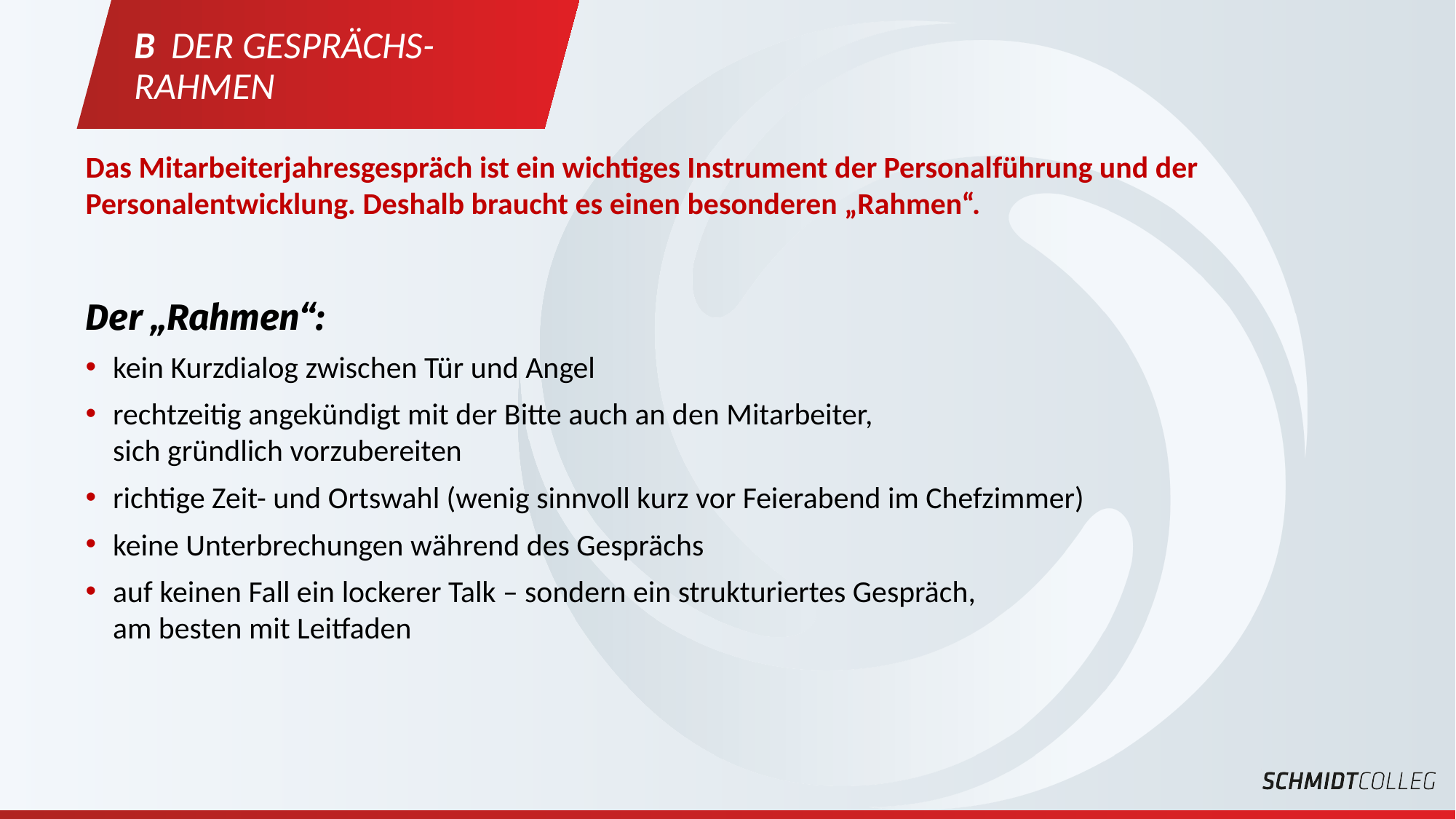

B  Der Gesprächs-Rahmen

Das Mitarbeiterjahresgespräch ist ein wichtiges Instrument der Personalführung und der Personalentwicklung. Deshalb braucht es einen besonderen „Rahmen“.

Der „Rahmen“:
kein Kurzdialog zwischen Tür und Angel
rechtzeitig angekündigt mit der Bitte auch an den Mitarbeiter,
sich gründlich vorzubereiten
richtige Zeit- und Ortswahl (wenig sinnvoll kurz vor Feierabend im Chefzimmer)
keine Unterbrechungen während des Gesprächs
auf keinen Fall ein lockerer Talk – sondern ein strukturiertes Gespräch,
am besten mit Leitfaden